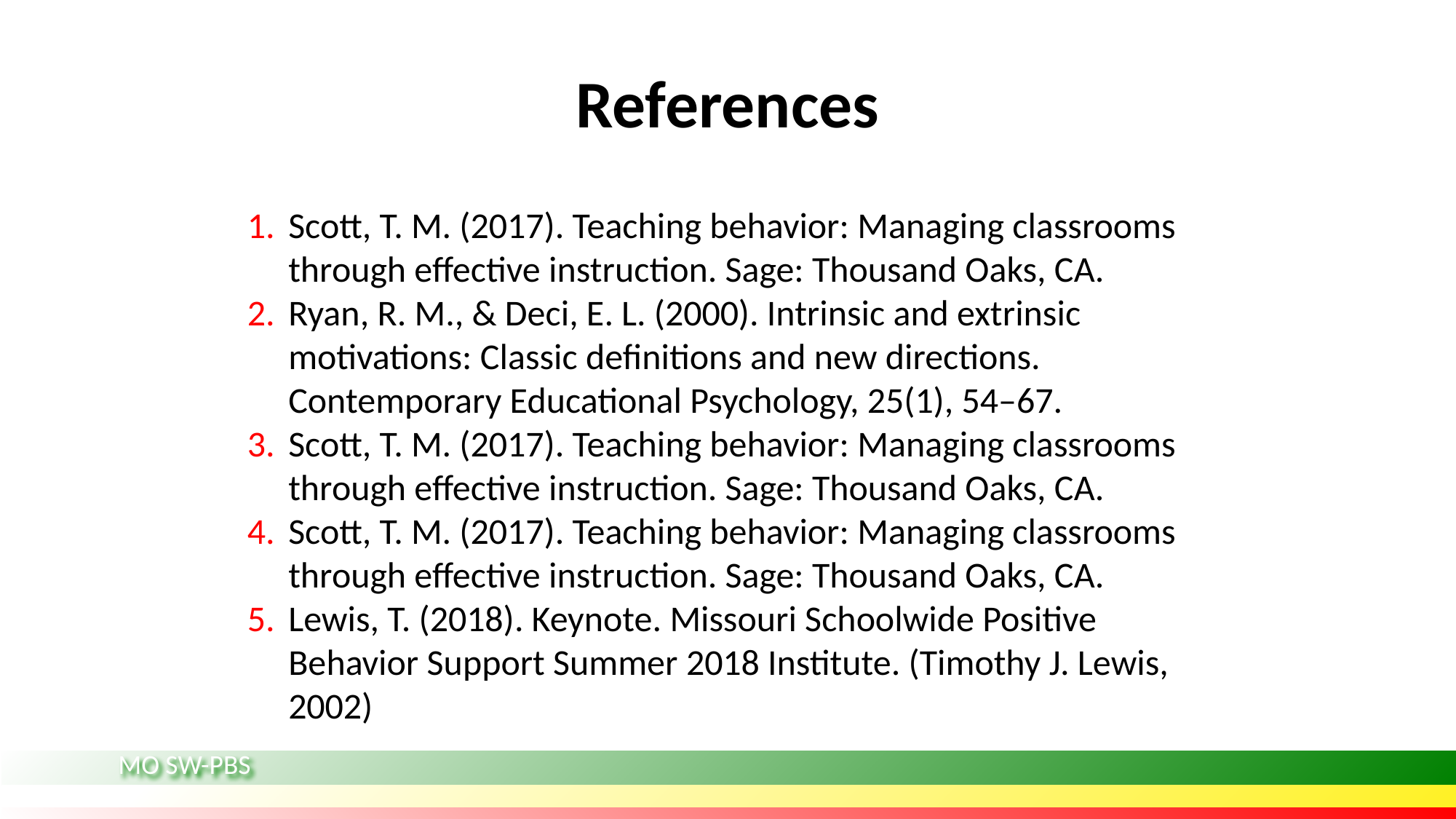

# References
Scott, T. M. (2017). Teaching behavior: Managing classrooms through effective instruction. Sage: Thousand Oaks, CA.
Ryan, R. M., & Deci, E. L. (2000). Intrinsic and extrinsic motivations: Classic definitions and new directions. Contemporary Educational Psychology, 25(1), 54–67.
Scott, T. M. (2017). Teaching behavior: Managing classrooms through effective instruction. Sage: Thousand Oaks, CA.
Scott, T. M. (2017). Teaching behavior: Managing classrooms through effective instruction. Sage: Thousand Oaks, CA.
Lewis, T. (2018). Keynote. Missouri Schoolwide Positive Behavior Support Summer 2018 Institute. (Timothy J. Lewis, 2002)